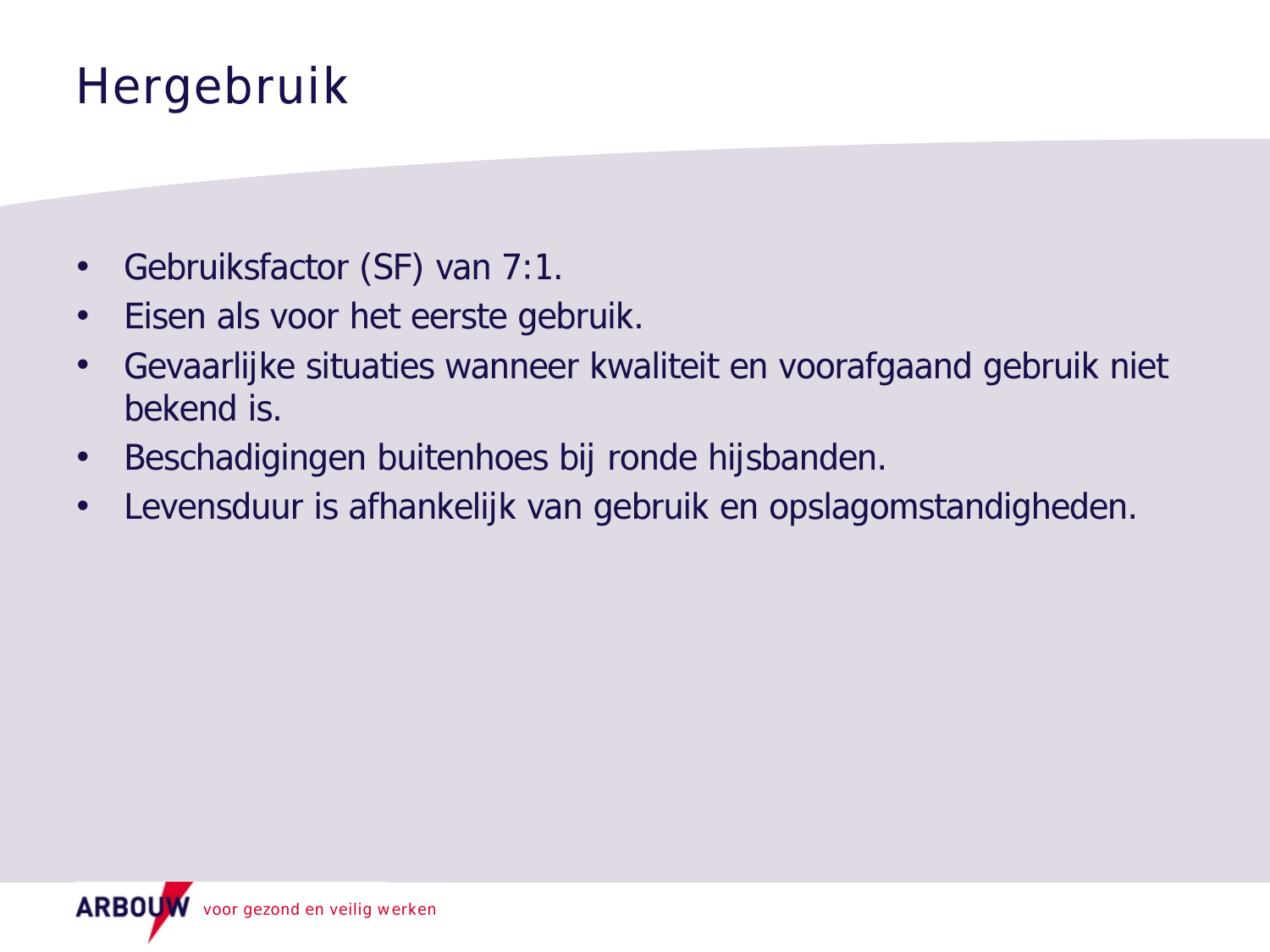

# Hergebruik
Gebruiksfactor (SF) van 7:1.
Eisen als voor het eerste gebruik.
Gevaarlijke situaties wanneer kwaliteit en voorafgaand gebruik niet bekend is.
Beschadigingen buitenhoes bij ronde hijsbanden.
Levensduur is afhankelijk van gebruik en opslagomstandigheden.